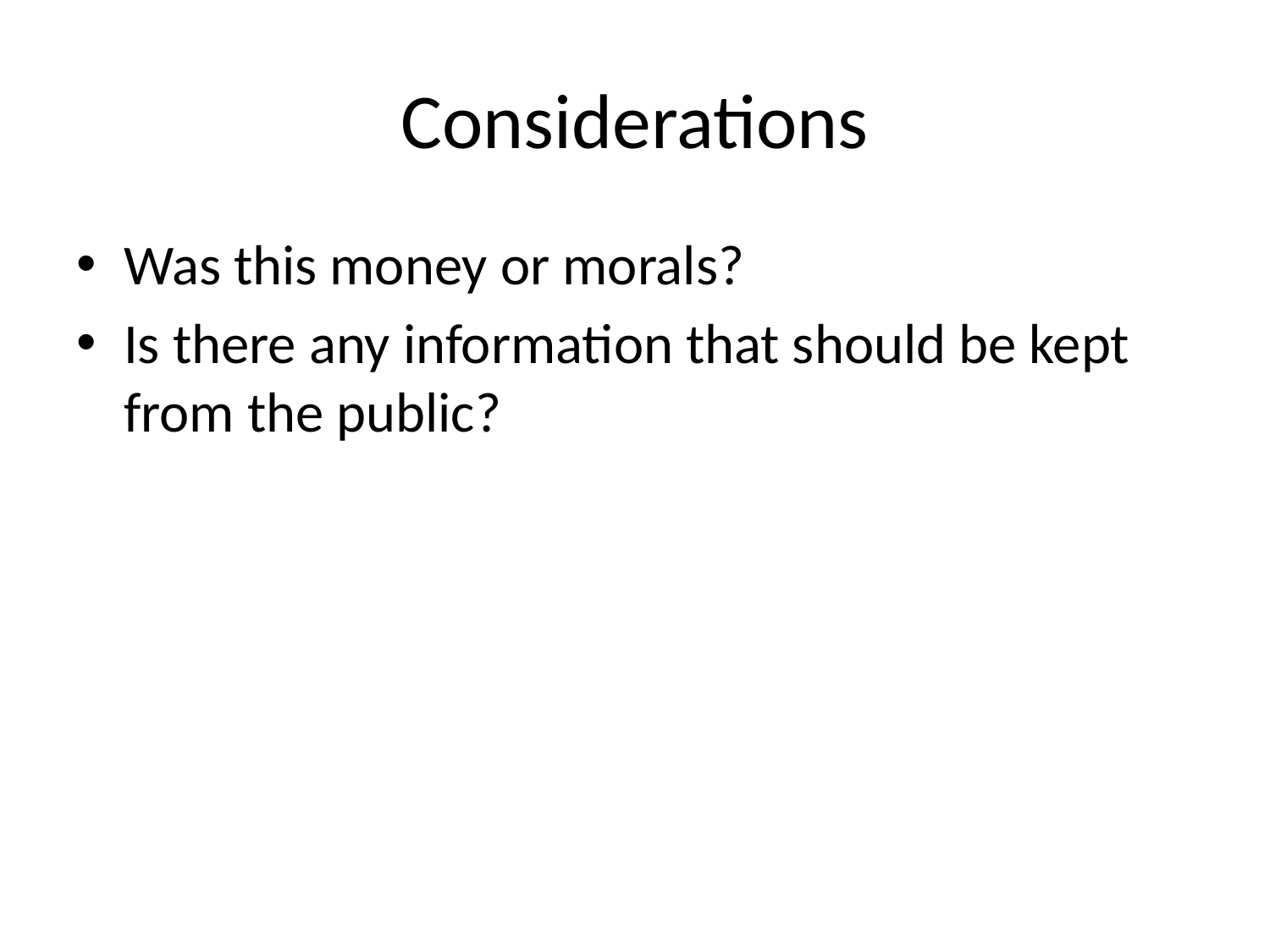

# Considerations
Was this money or morals?
Is there any information that should be kept from the public?